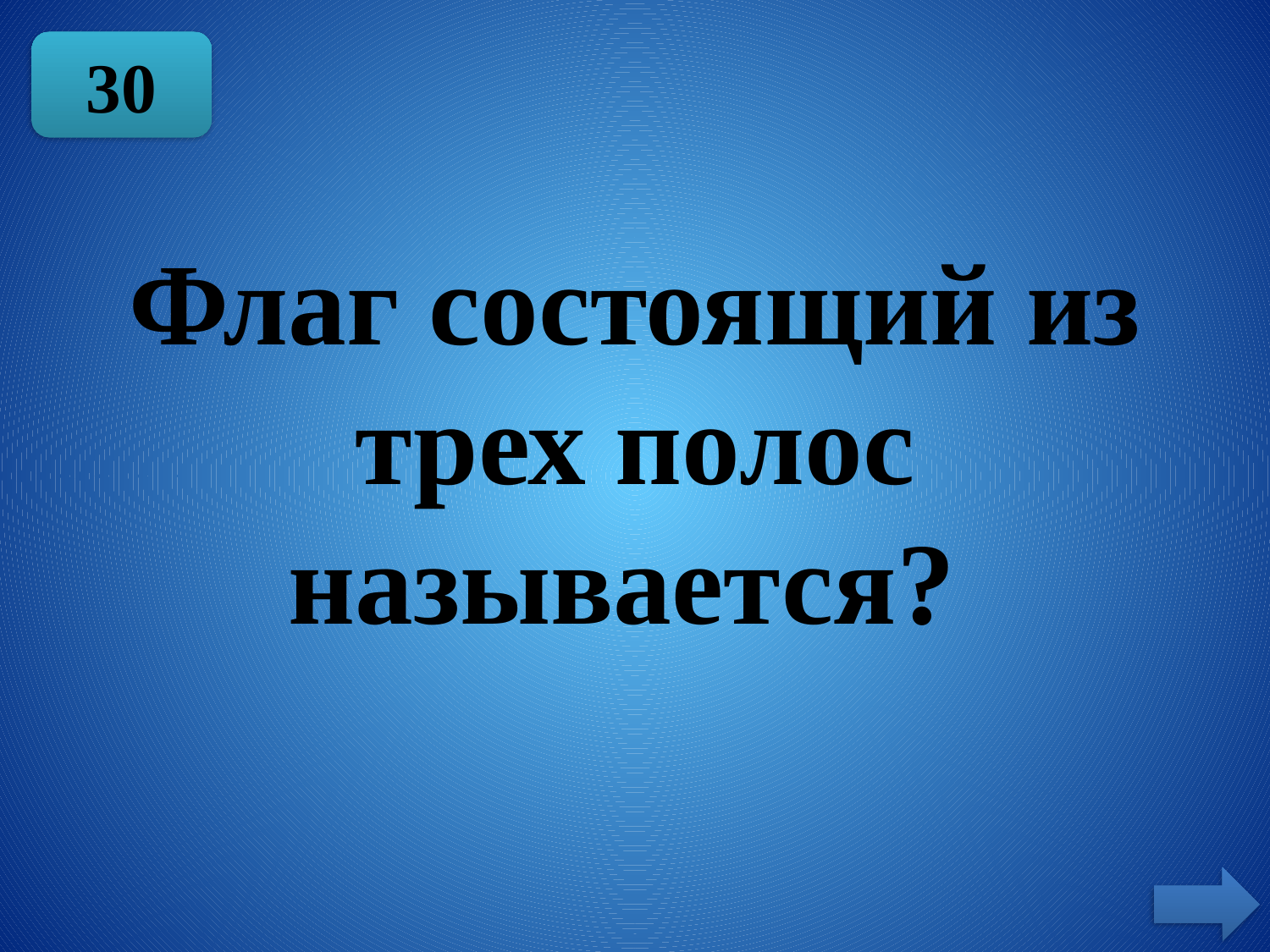

30
Флаг состоящий из трех полос называется?